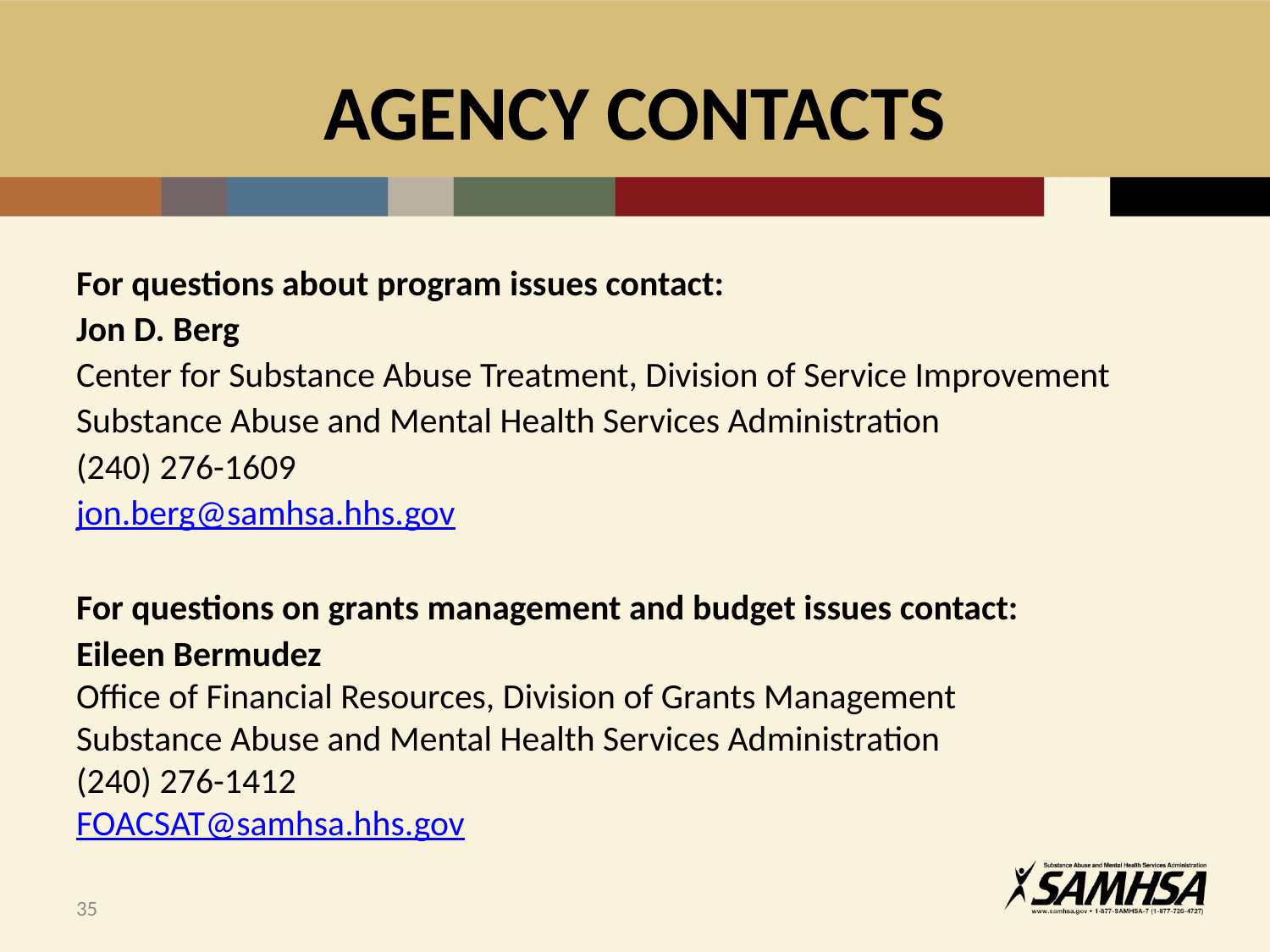

# AGENCY CONTACTS
For questions about program issues contact:
Jon D. Berg
Center for Substance Abuse Treatment, Division of Service Improvement
Substance Abuse and Mental Health Services Administration
(240) 276-1609
jon.berg@samhsa.hhs.gov

For questions on grants management and budget issues contact:
Eileen Bermudez
Office of Financial Resources, Division of Grants Management
Substance Abuse and Mental Health Services Administration
(240) 276-1412
FOACSAT@samhsa.hhs.gov

35